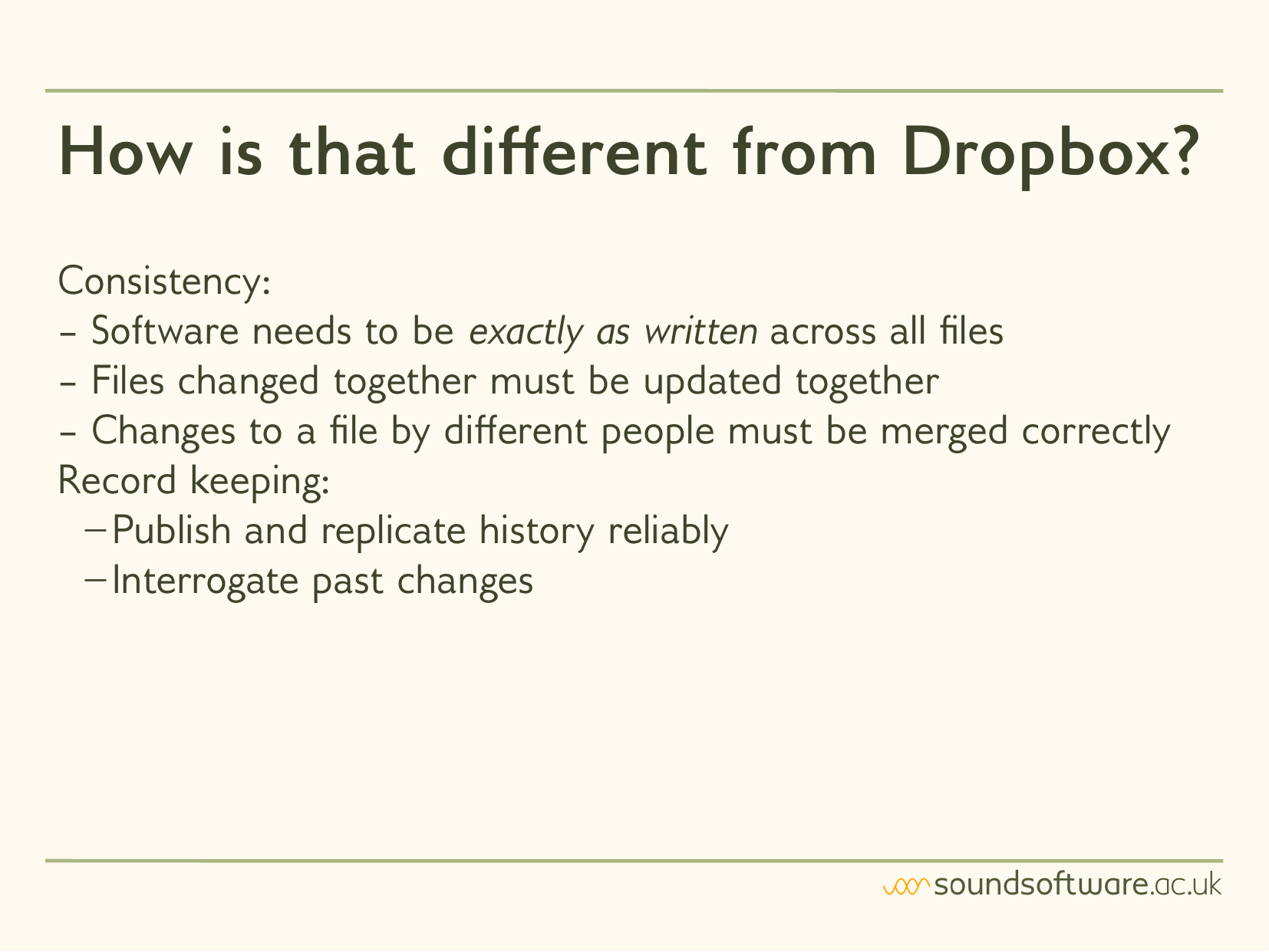

How is that different from Dropbox?

Consistency:
– Software needs to be exactly as written across all files
– Files changed together must be updated together
– Changes to a file by different people must be merged correctly
Record keeping:
Publish and replicate history reliably
Interrogate past changes